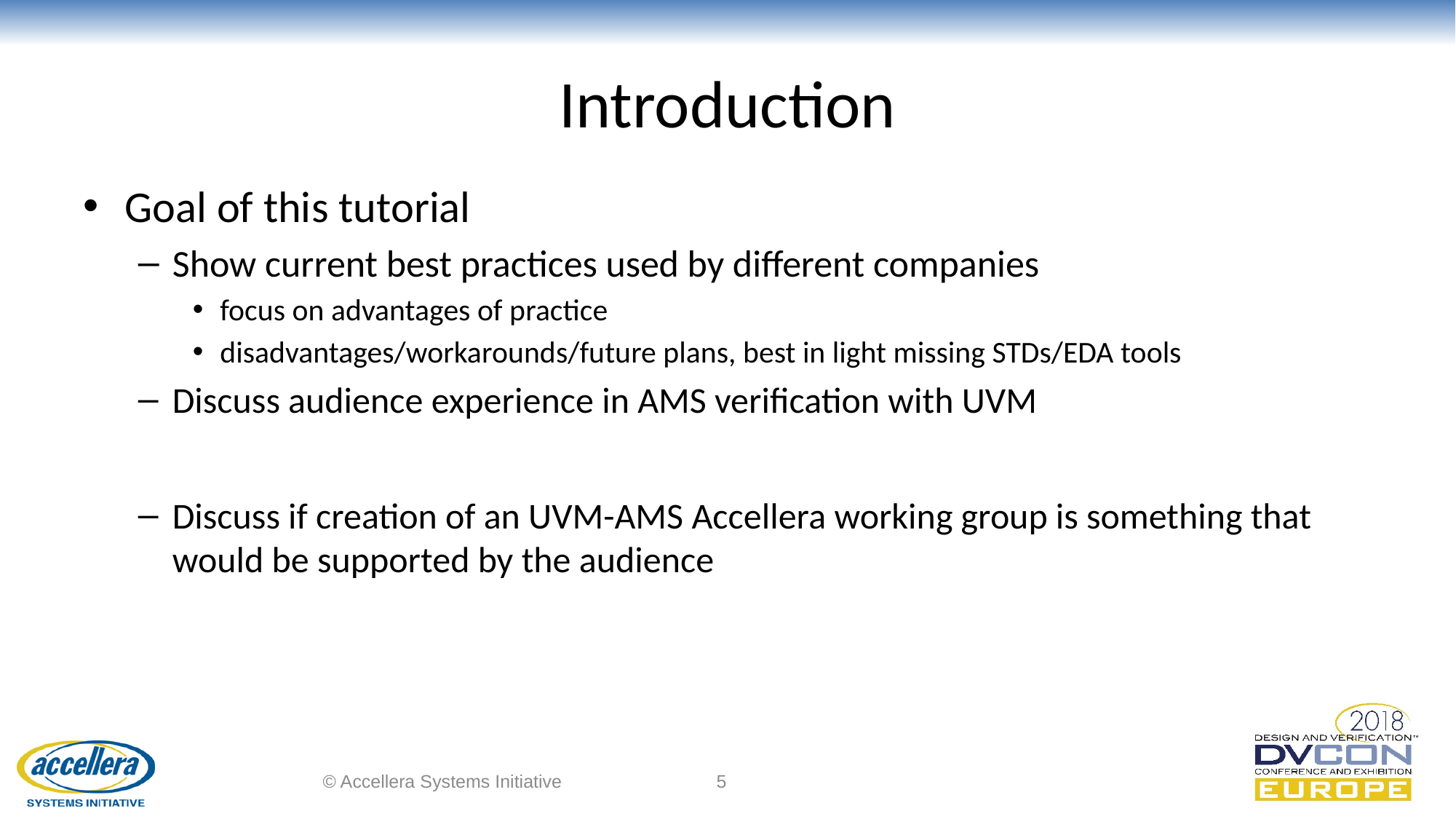

# Introduction
Goal of this tutorial
Show current best practices used by different companies
focus on advantages of practice
disadvantages/workarounds/future plans, best in light missing STDs/EDA tools
Discuss audience experience in AMS verification with UVM

Discuss if creation of an UVM-AMS Accellera working group is something that would be supported by the audience

© Accellera Systems Initiative
5